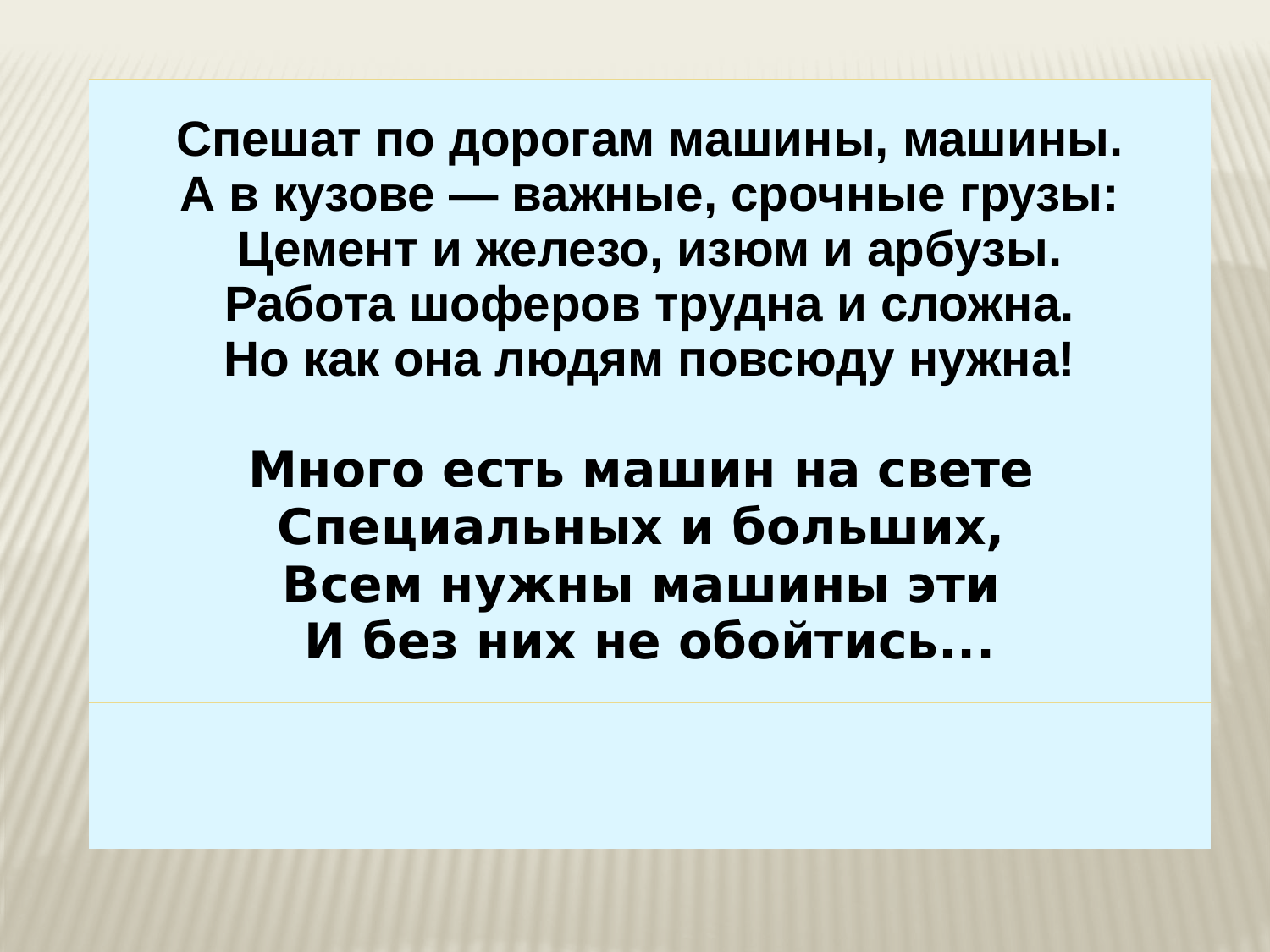

| Спешат по дорогам машины, машины. А в кузове — важные, срочные грузы: Цемент и железо, изюм и арбузы. Работа шоферов трудна и сложна. Но как она людям повсюду нужна! Много есть машин на свете  Специальных и больших,  Всем нужны машины эти  И без них не обойтись... |
| --- |
|  |